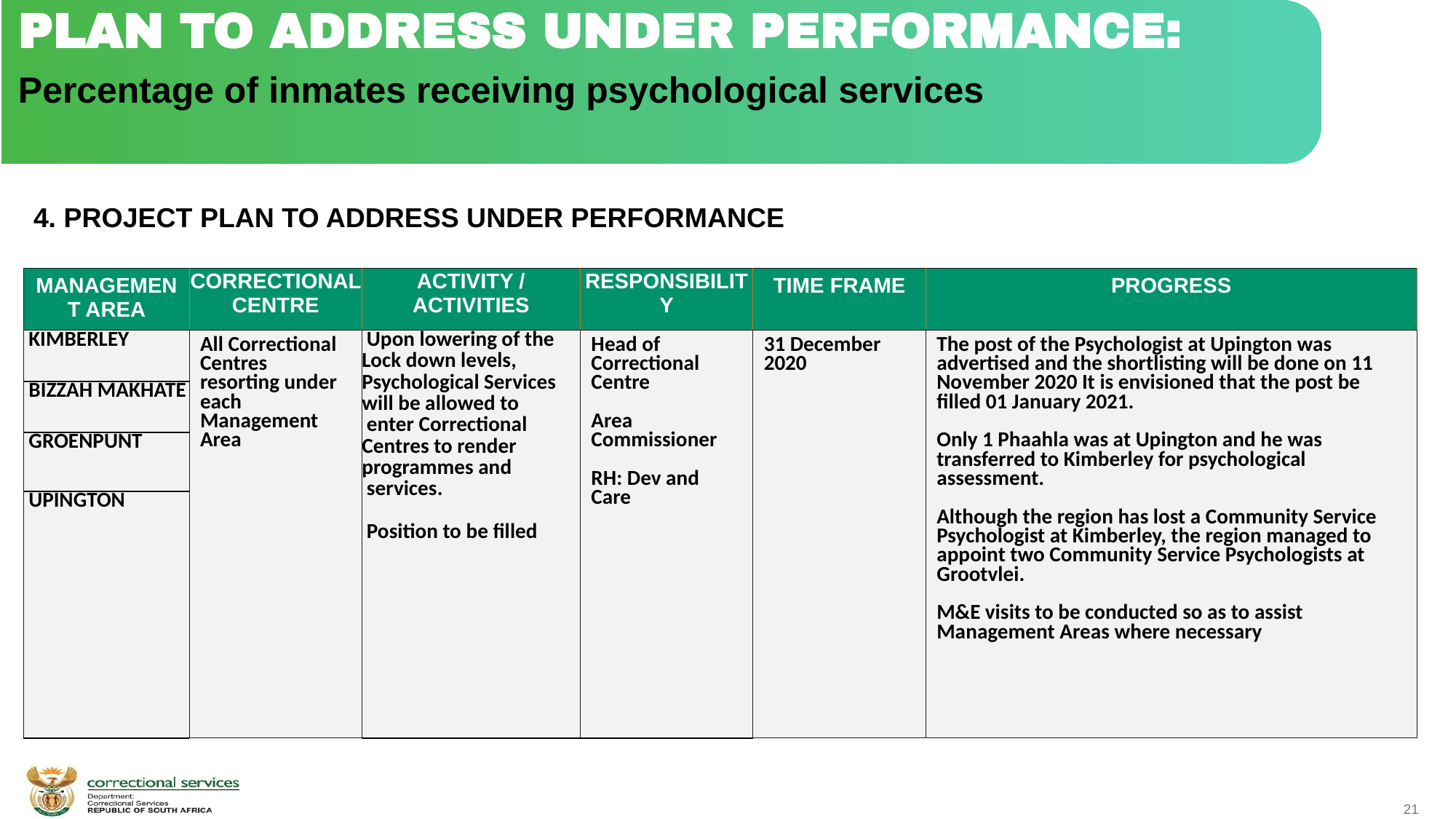

PLAN TO ADDRESS UNDER PERFORMANCE:
Percentage of inmates receiving psychological services

     4. PROJECT PLAN TO ADDRESS UNDER PERFORMANCE
| MANAGEMENT AREA | CORRECTIONAL CENTRE | ACTIVITY / ACTIVITIES | RESPONSIBILITY | TIME FRAME | PROGRESS |
| --- | --- | --- | --- | --- | --- |
| KIMBERLEY | All Correctional Centres resorting under each Management Area | Upon lowering of the Lock down levels, Psychological Services will be allowed to enter Correctional Centres to render programmes and services. Position to be filled | Head of Correctional Centre Area Commissioner RH: Dev and Care | 31 December 2020 | The post of the Psychologist at Upington was advertised and the shortlisting will be done on 11 November 2020 It is envisioned that the post be filled 01 January 2021. Only 1 Phaahla was at Upington and he was transferred to Kimberley for psychological assessment. Although the region has lost a Community Service Psychologist at Kimberley, the region managed to appoint two Community Service Psychologists at Grootvlei. M&E visits to be conducted so as to assist Management Areas where necessary |
| BIZZAH MAKHATE |  |  |  |  |  |
| GROENPUNT |  |  |  |  |  |
| UPINGTON |  |  |  |  |  |